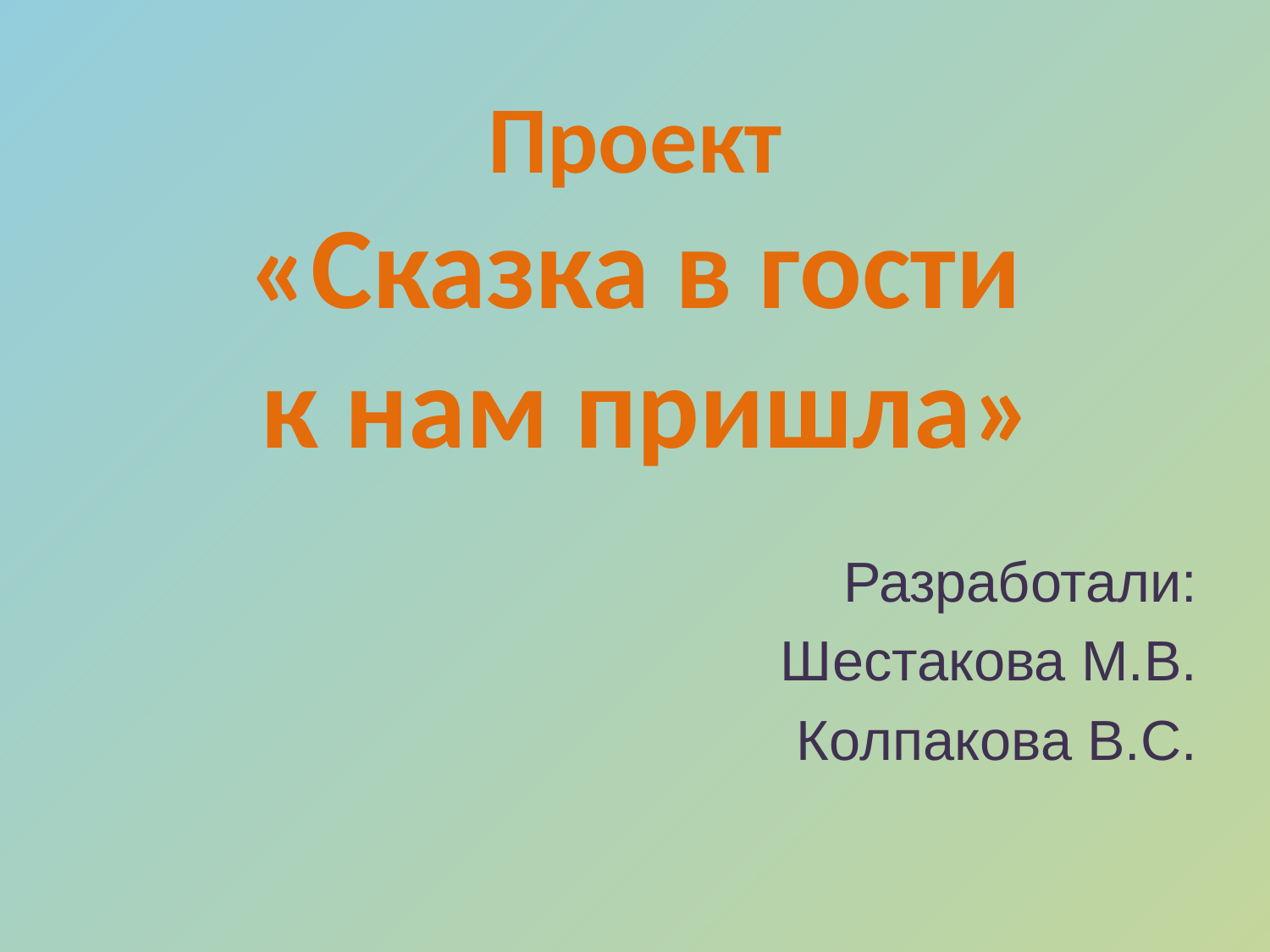

# Проект «Сказка в гости к нам пришла»
Разработали:
Шестакова М.В.
Колпакова В.С.